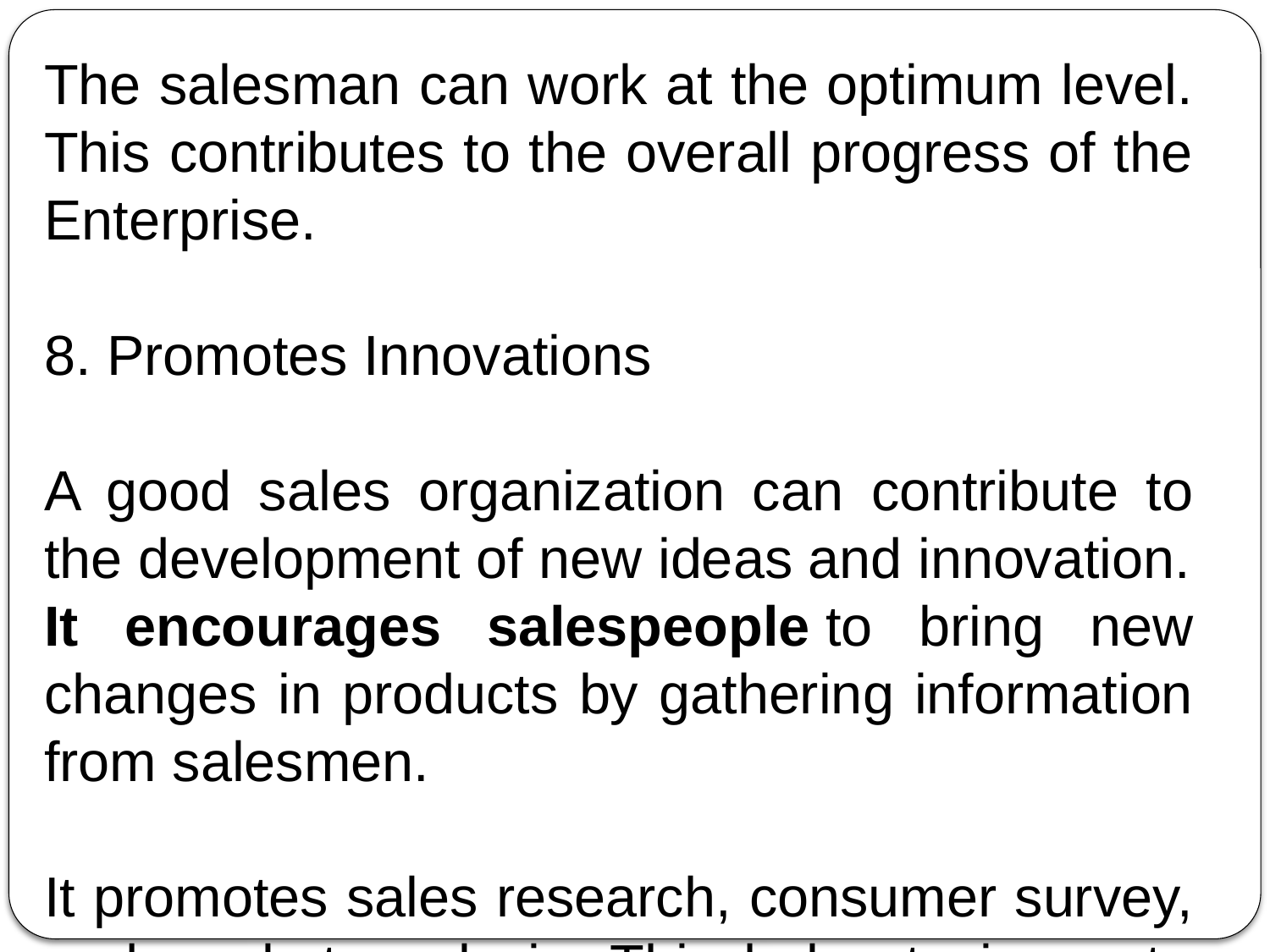

The salesman can work at the optimum level. This contributes to the overall progress of the Enterprise.

8. Promotes Innovations

A good sales organization can contribute to the development of new ideas and innovation.
It encourages salespeople to bring new changes in products by gathering information from salesmen.

It promotes sales research, consumer survey, and market analysis. This helps to innovate products.